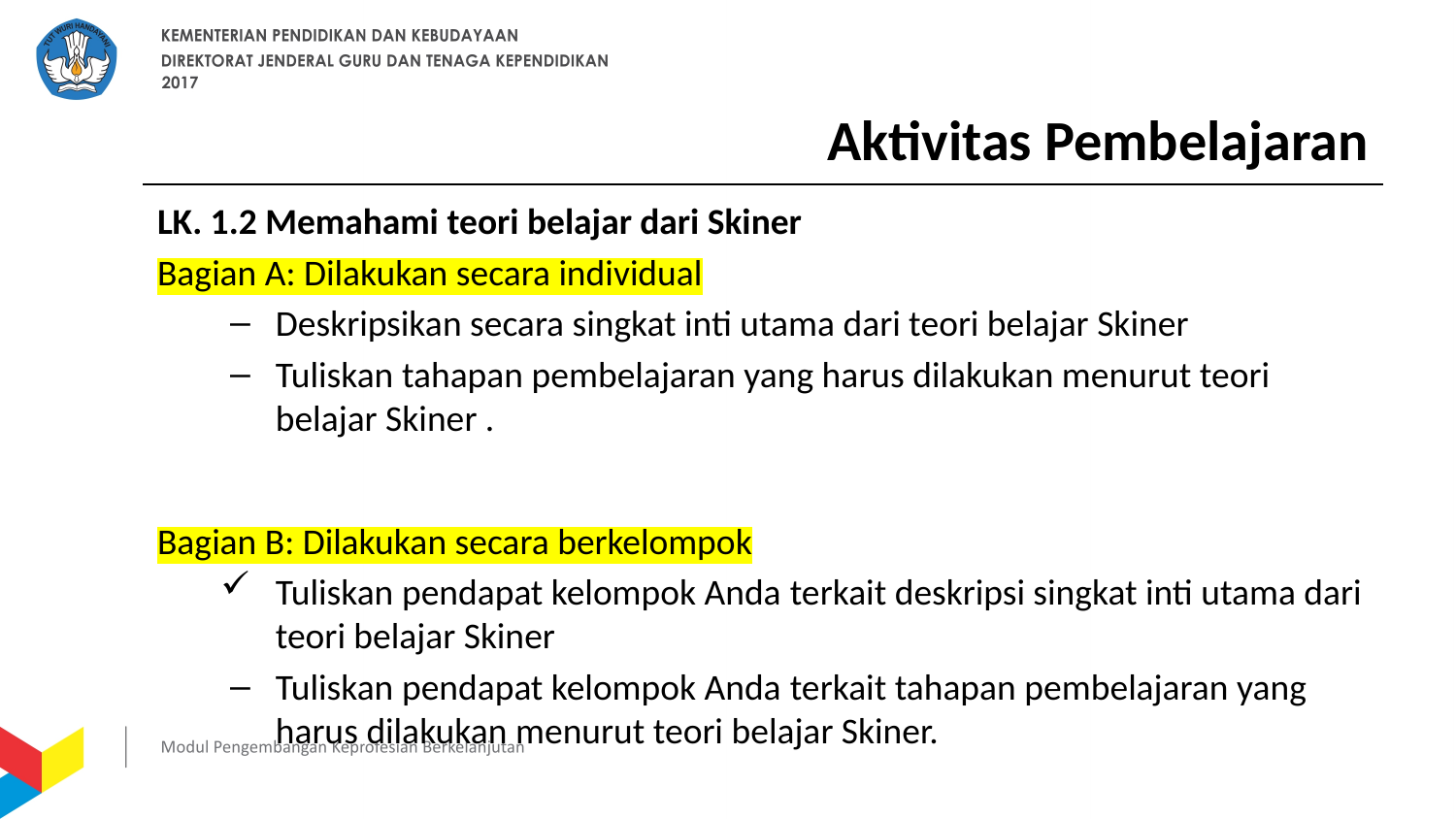

# Aktivitas Pembelajaran
LK. 1.2 Memahami teori belajar dari Skiner
Bagian A: Dilakukan secara individual
Deskripsikan secara singkat inti utama dari teori belajar Skiner
Tuliskan tahapan pembelajaran yang harus dilakukan menurut teori belajar Skiner .

Bagian B: Dilakukan secara berkelompok
Tuliskan pendapat kelompok Anda terkait deskripsi singkat inti utama dari teori belajar Skiner
Tuliskan pendapat kelompok Anda terkait tahapan pembelajaran yang harus dilakukan menurut teori belajar Skiner.